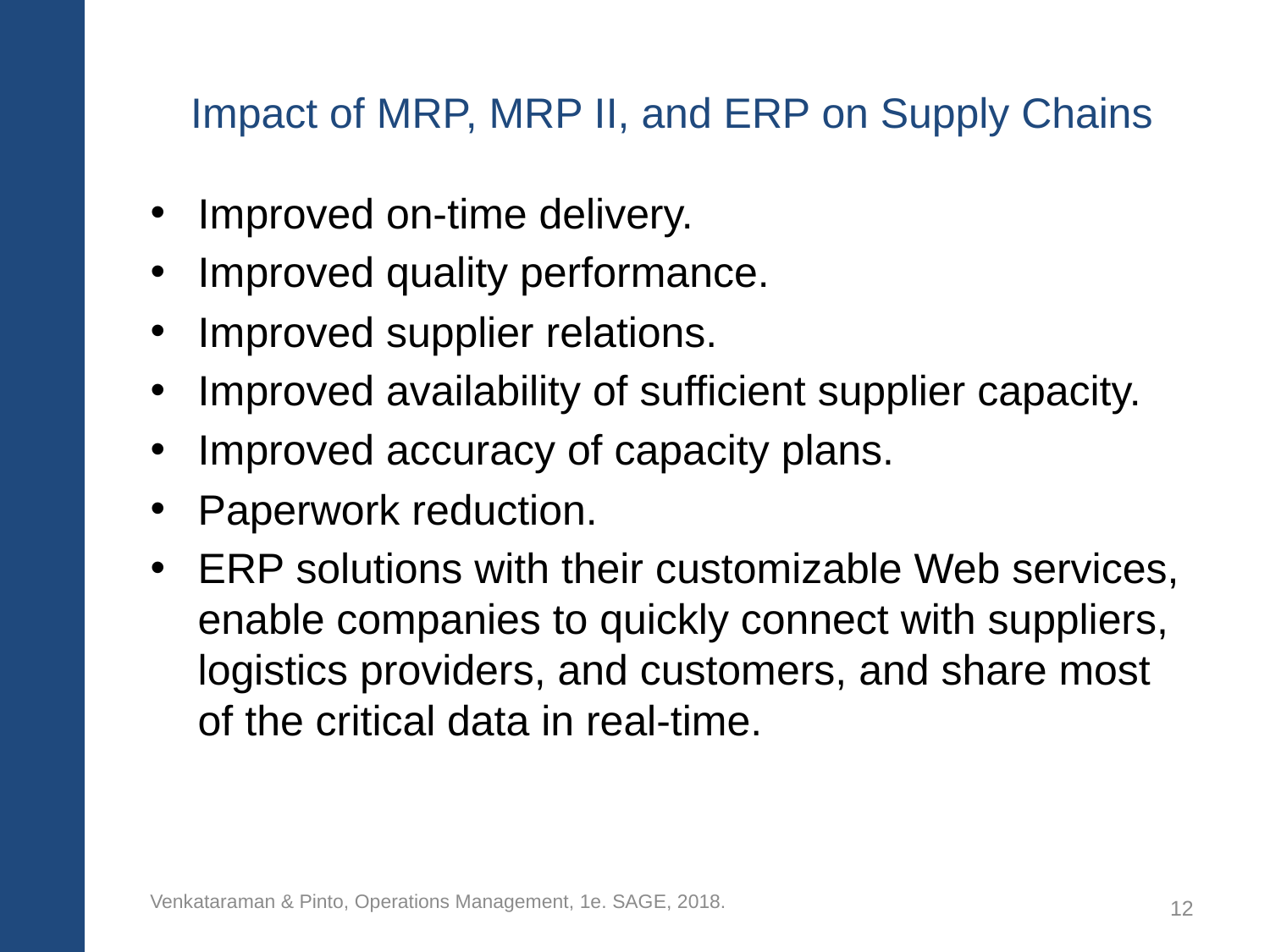

# Impact of MRP, MRP II, and ERP on Supply Chains
Improved on-time delivery.
Improved quality performance.
Improved supplier relations.
Improved availability of sufficient supplier capacity.
Improved accuracy of capacity plans.
Paperwork reduction.
ERP solutions with their customizable Web services, enable companies to quickly connect with suppliers, logistics providers, and customers, and share most of the critical data in real-time.
Venkataraman & Pinto, Operations Management, 1e. SAGE, 2018.
12